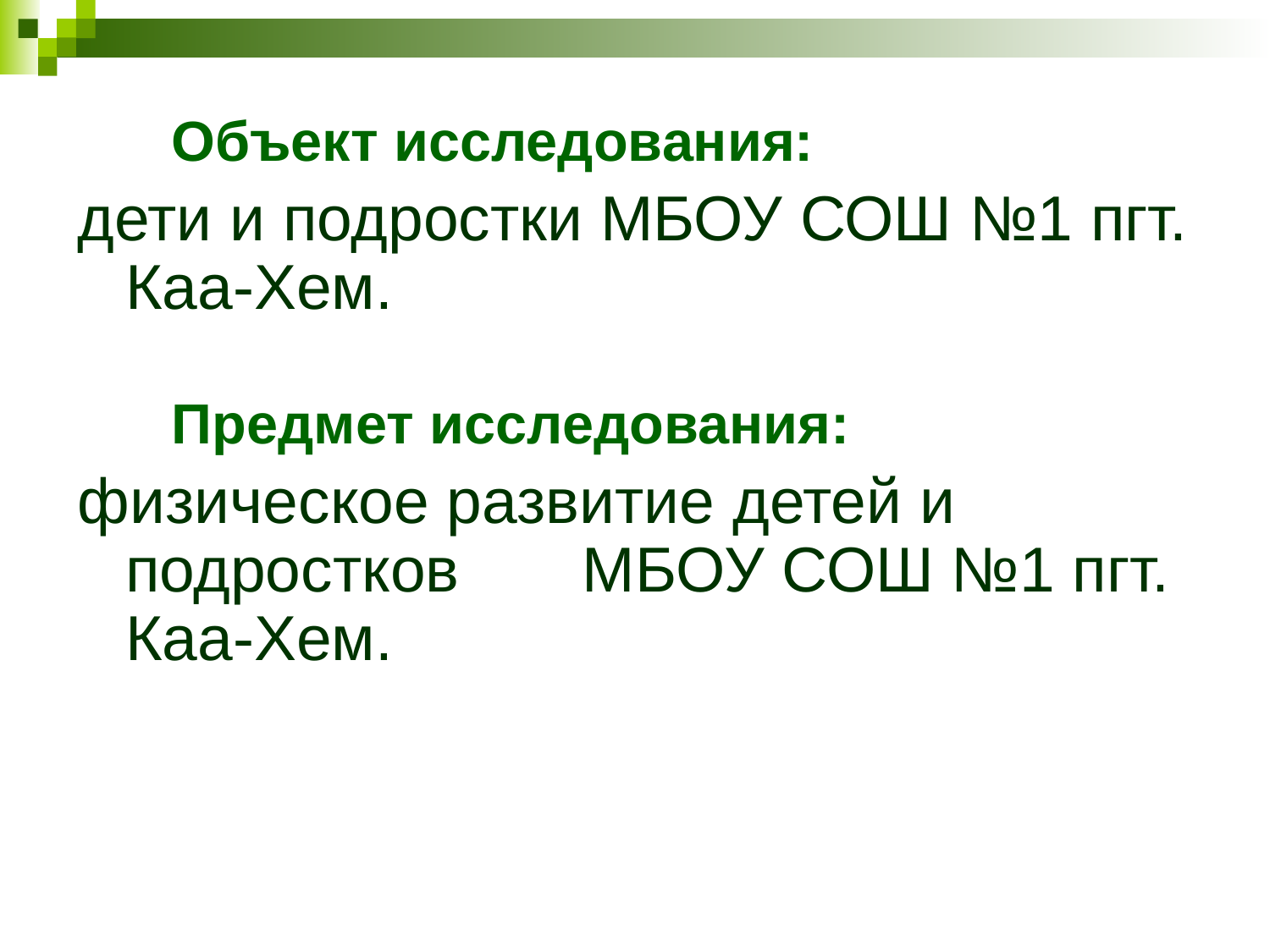

Объект исследования:
дети и подростки МБОУ СОШ №1 пгт. Каа-Хем.
      Предмет исследования:
физическое развитие детей и подростков       МБОУ СОШ №1 пгт. Каа-Хем.